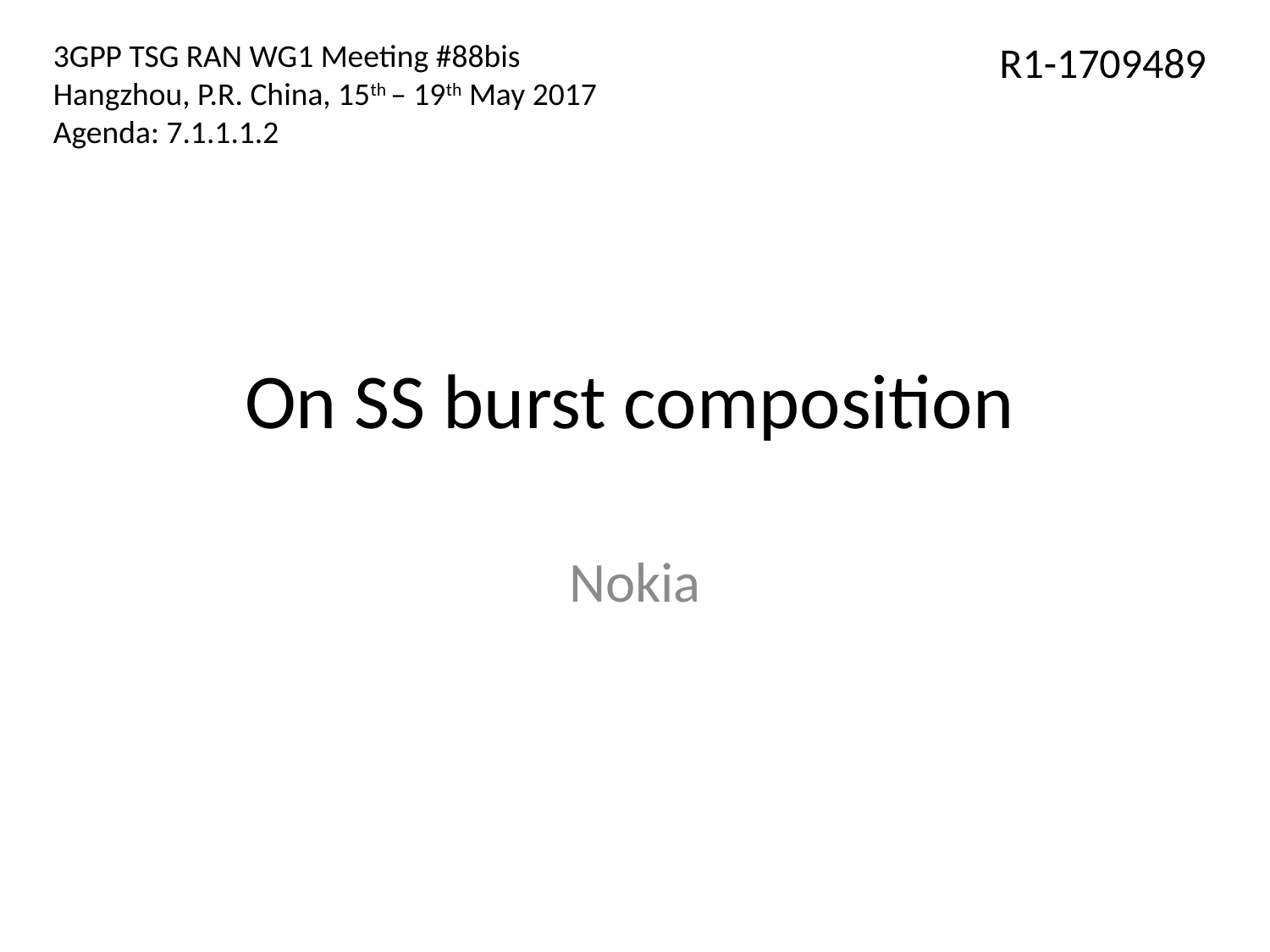

3GPP TSG RAN WG1 Meeting #88bis
Hangzhou, P.R. China, 15th – 19th May 2017
Agenda: 7.1.1.1.2
R1-1709489
# On SS burst composition
Nokia